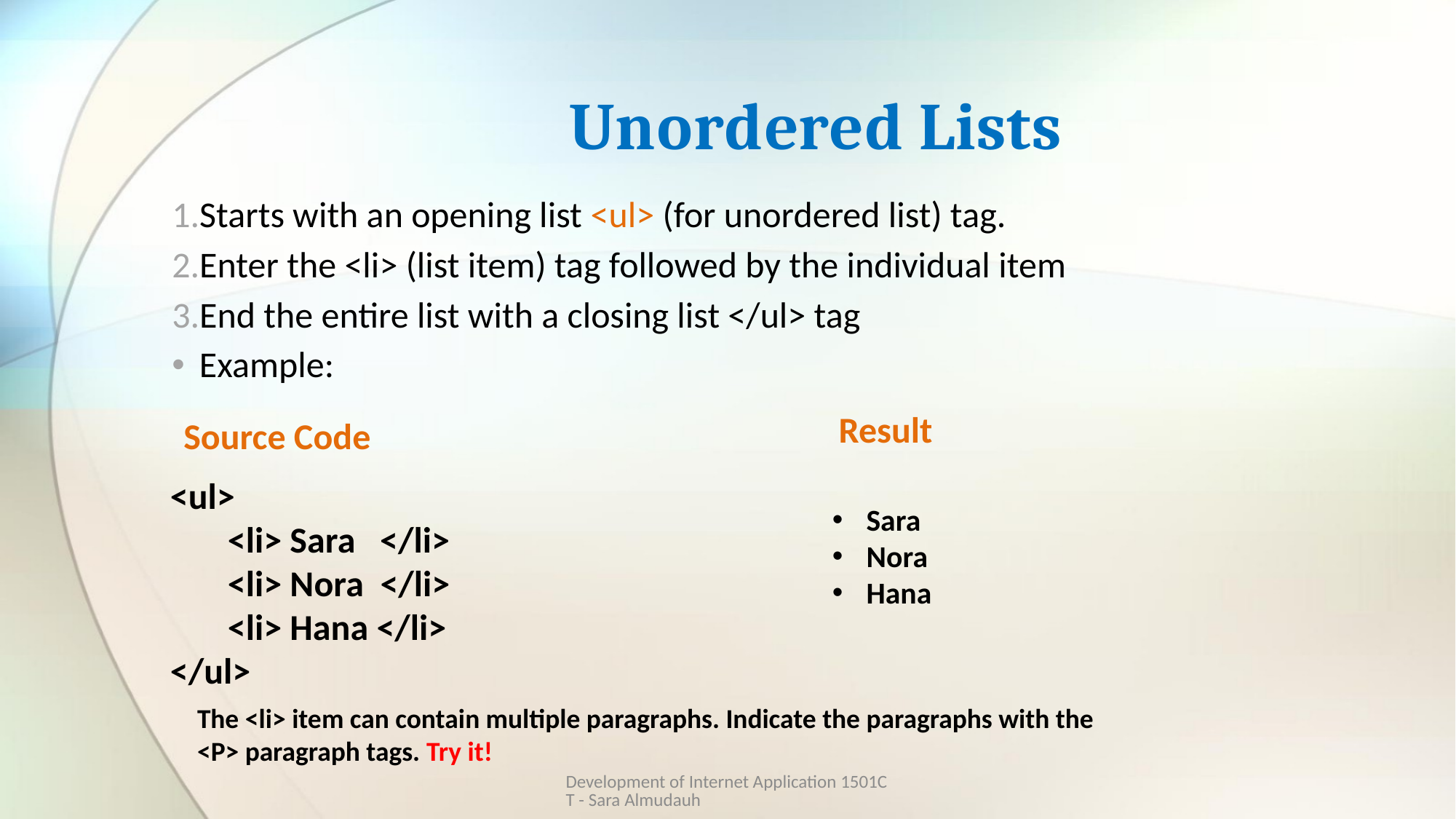

# Unordered Lists
Starts with an opening list <ul> (for unordered list) tag.
Enter the <li> (list item) tag followed by the individual item
End the entire list with a closing list </ul> tag
Example:
Result
Source Code
<ul>
       <li> Sara   </li>
       <li> Nora  </li>
       <li> Hana </li>
</ul>
Sara
Nora
Hana
The <li> item can contain multiple paragraphs. Indicate the paragraphs with the <P> paragraph tags. Try it!
Development of Internet Application 1501CT - Sara Almudauh